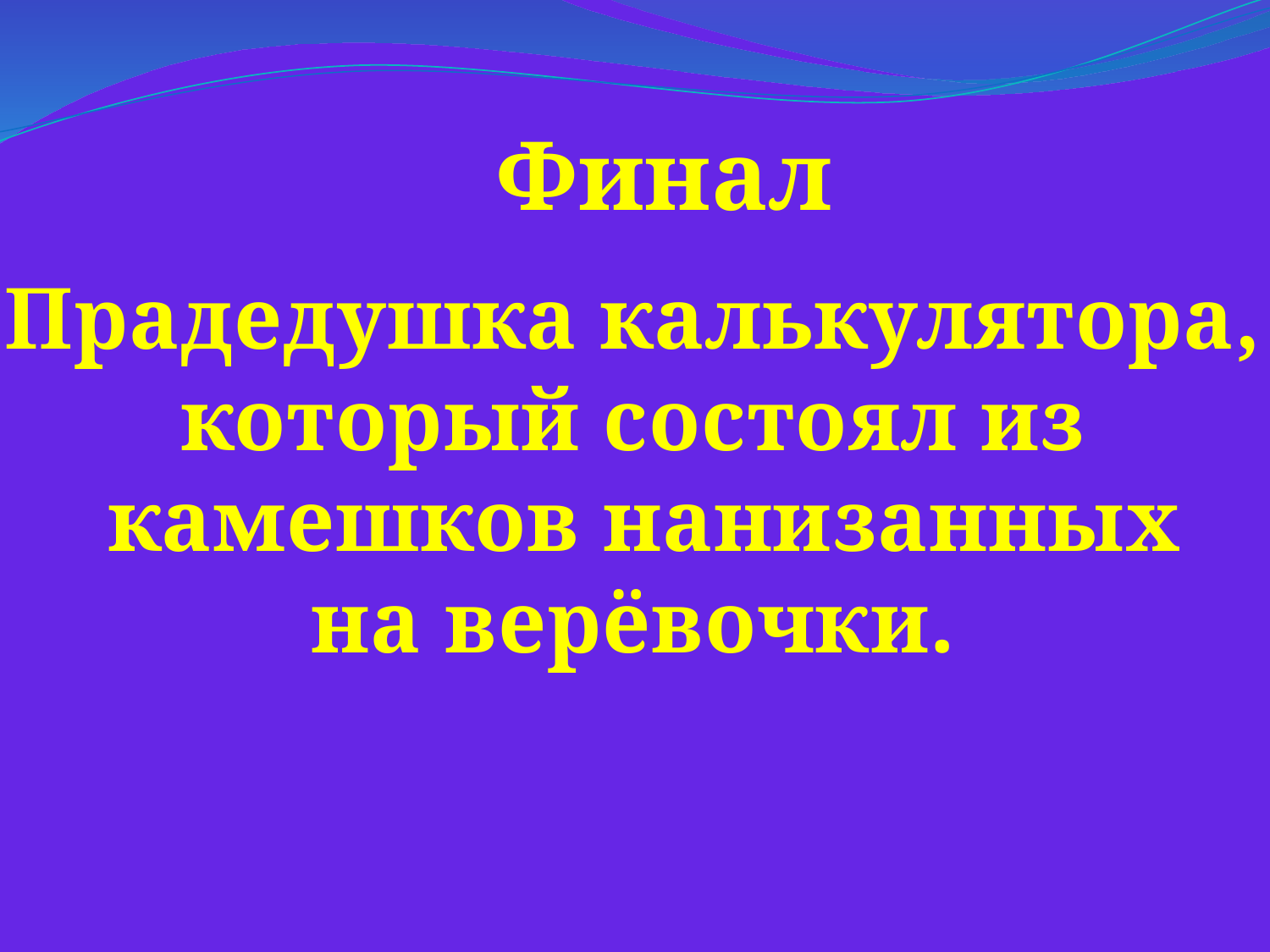

Финал
Прадедушка калькулятора,
который состоял из
 камешков нанизанных
 на верёвочки.